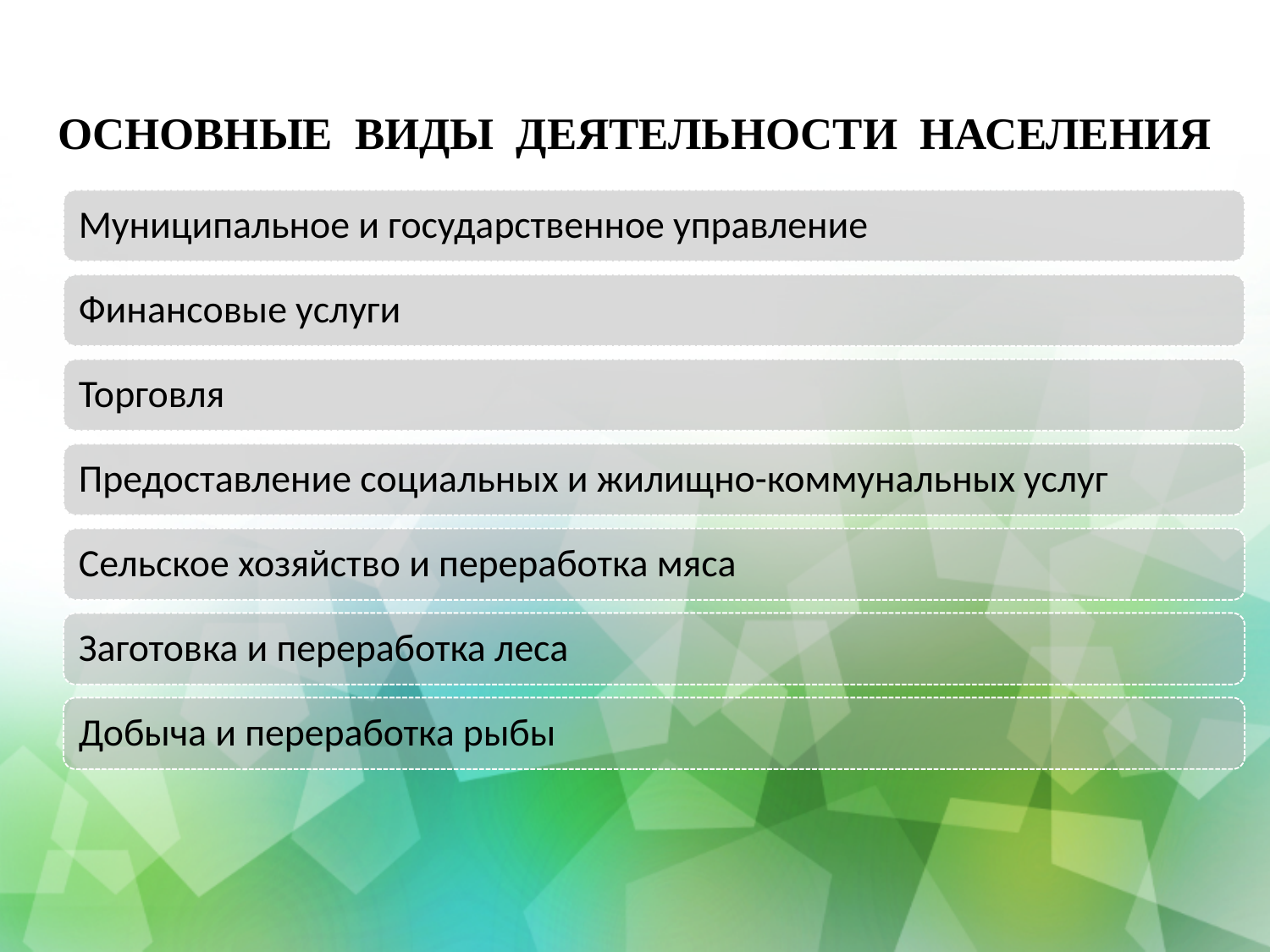

# Основные  виды  деятельности  населения
Муниципальное и государственное управление
Финансовые услуги
Торговля
Предоставление социальных и жилищно-коммунальных услуг
Сельское хозяйство и переработка мяса
Заготовка и переработка леса
Добыча и переработка рыбы